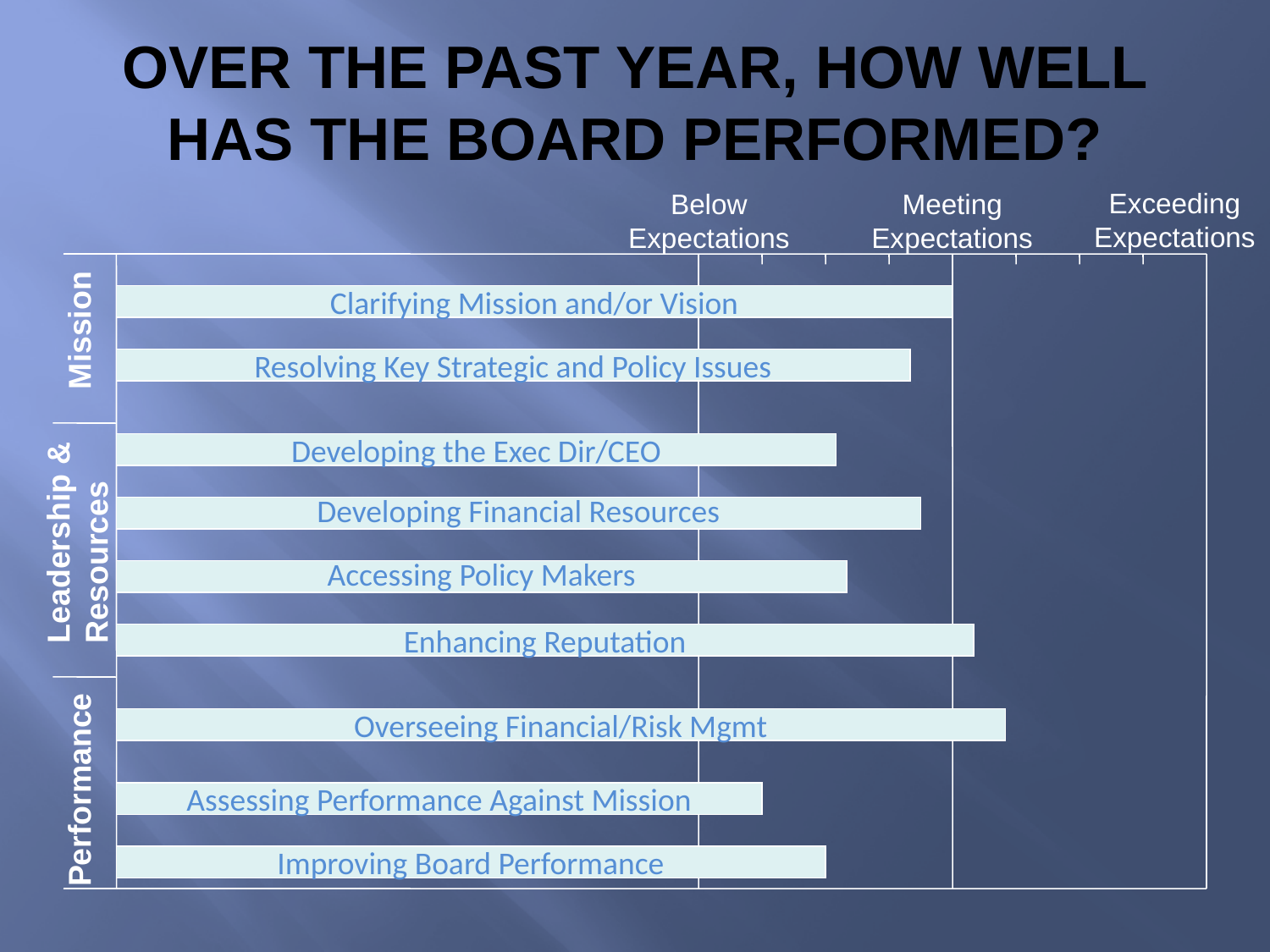

# Over the Past Year, How Well Has the Board Performed?
Exceeding
Expectations
Below
Expectations
Meeting
Expectations

Clarifying Mission and/or Vision
Mission
Resolving Key Strategic and Policy Issues

Developing the Exec Dir/CEO
Leadership & Resources
Developing Financial Resources
Accessing Policy Makers
Enhancing Reputation

Overseeing Financial/Risk Mgmt
Performance
Assessing Performance Against Mission
Improving Board Performance